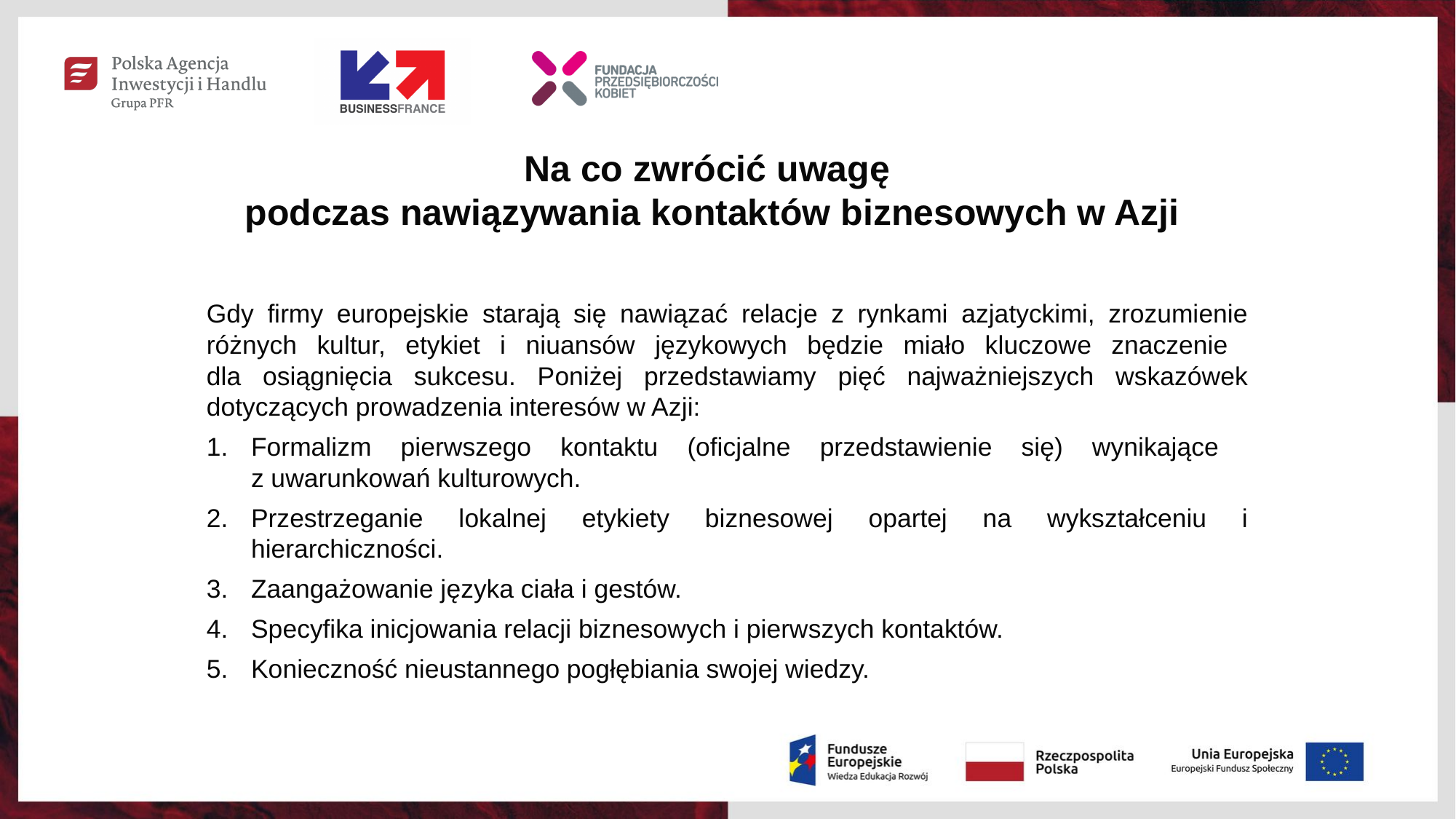

Na co zwrócić uwagę
podczas nawiązywania kontaktów biznesowych w Azji
Gdy firmy europejskie starają się nawiązać relacje z rynkami azjatyckimi, zrozumienie różnych kultur, etykiet i niuansów językowych będzie miało kluczowe znaczenie
dla osiągnięcia sukcesu. Poniżej przedstawiamy pięć najważniejszych wskazówek dotyczących prowadzenia interesów w Azji:
Formalizm pierwszego kontaktu (oficjalne przedstawienie się) wynikające
z uwarunkowań kulturowych.
Przestrzeganie lokalnej etykiety biznesowej opartej na wykształceniu i hierarchiczności.
Zaangażowanie języka ciała i gestów.
Specyfika inicjowania relacji biznesowych i pierwszych kontaktów.
Konieczność nieustannego pogłębiania swojej wiedzy.